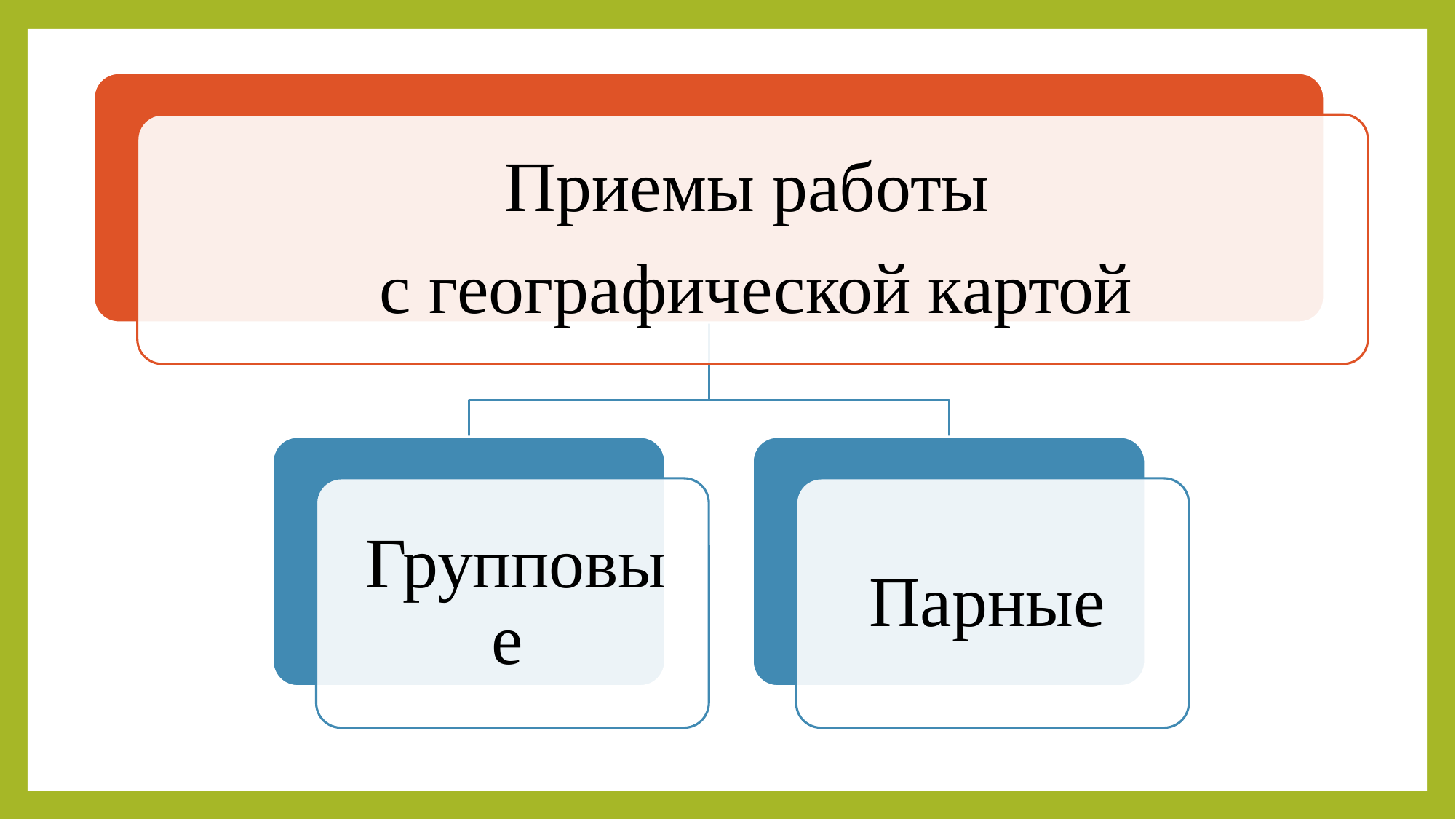

Приемы работы
с географической картой
Групповые
Парные
# :